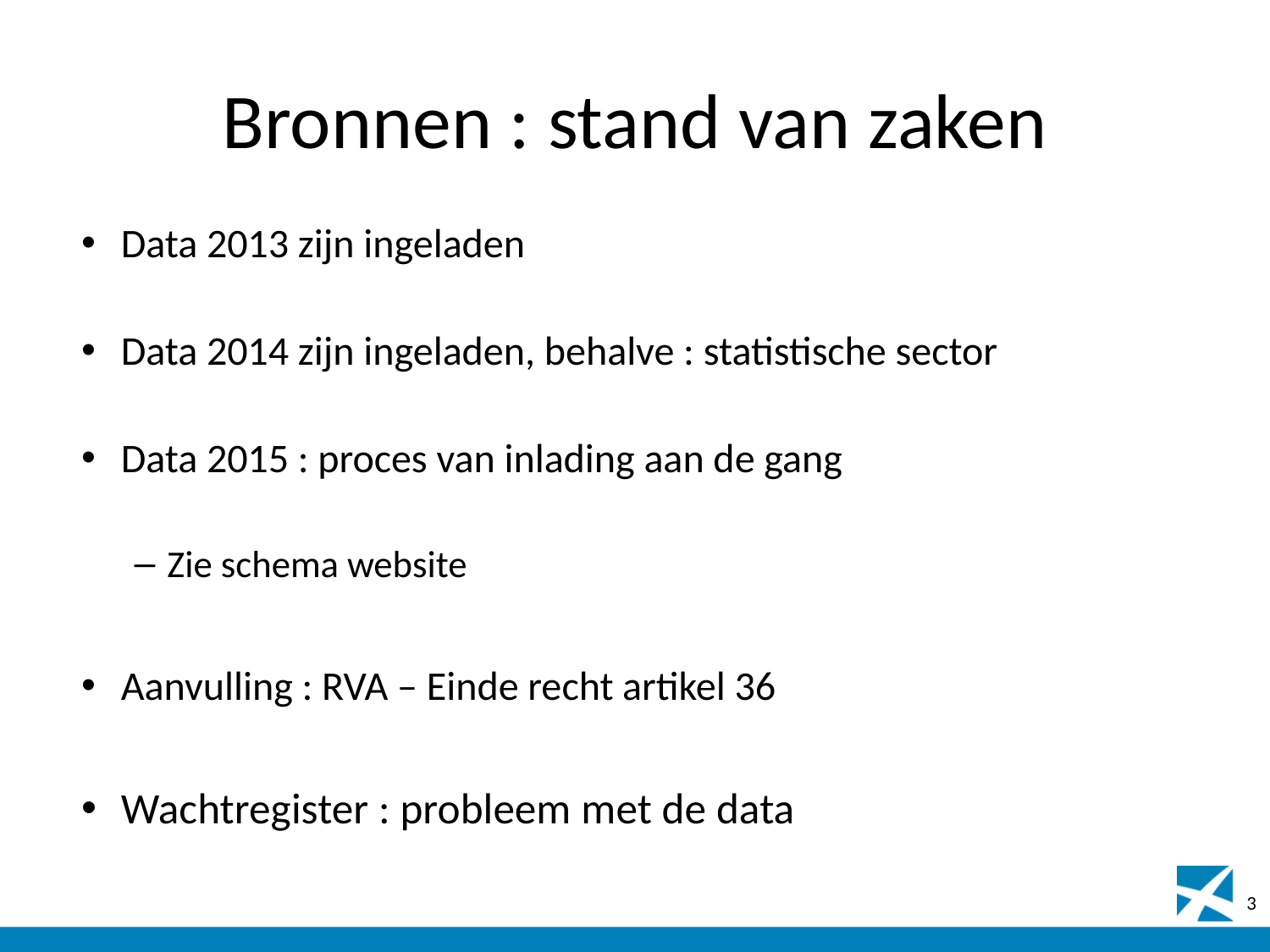

# Bronnen : stand van zaken
Data 2013 zijn ingeladen

Data 2014 zijn ingeladen, behalve : statistische sector

Data 2015 : proces van inlading aan de gang

Zie schema website

Aanvulling : RVA – Einde recht artikel 36

Wachtregister : probleem met de data